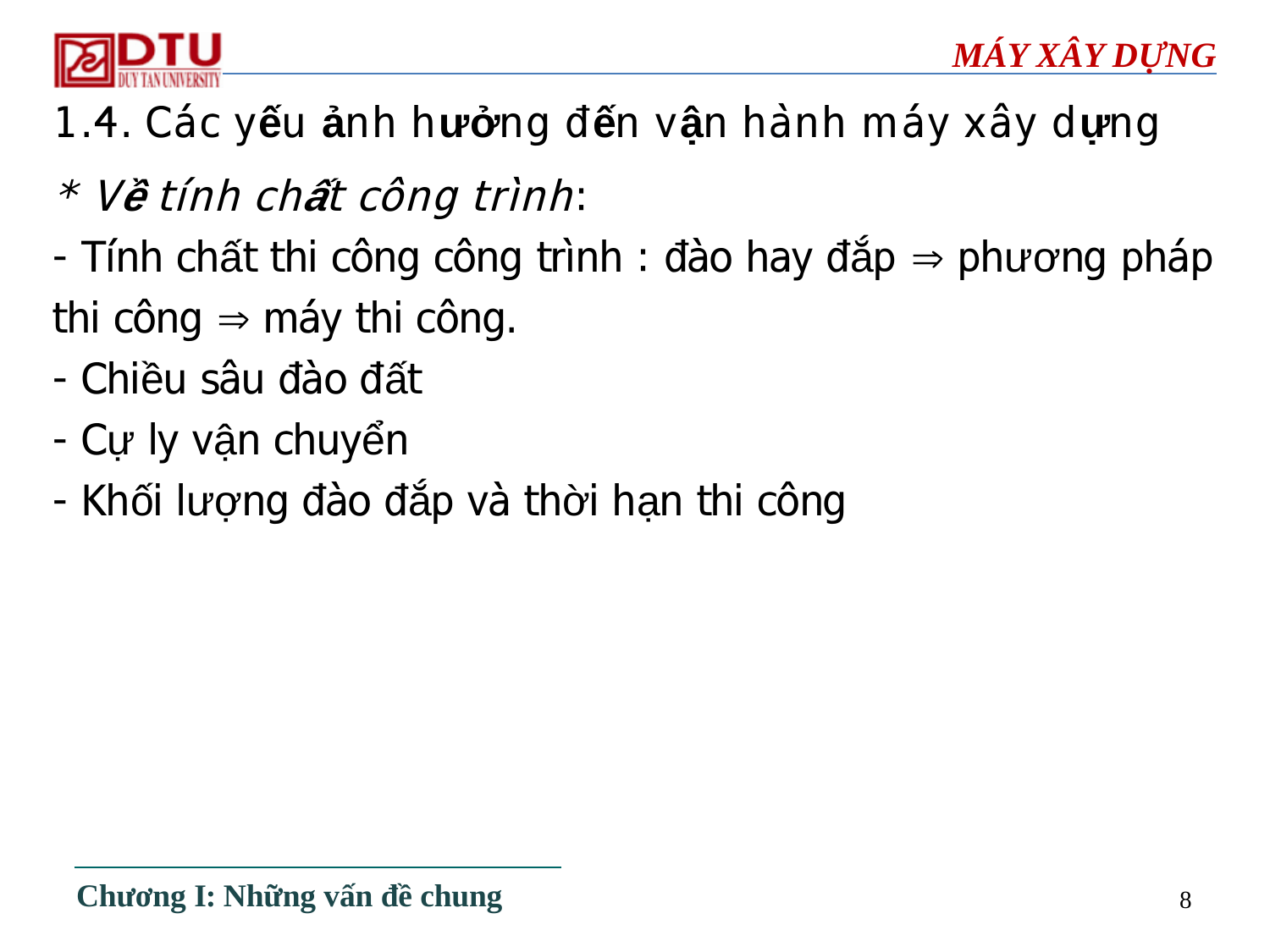

# MÁY XÂY DỰNG
1.4. Các yếu ảnh hưởng đến vận hành máy xây dựng
* Về tính chất công trình:
- Tính chất thi công công trình : đào hay đắp ⇒ phương pháp thi công ⇒ máy thi công.
- Chiều sâu đào đất
- Cự ly vận chuyển
- Khối lượng đào đắp và thời hạn thi công

Chương I: Những vấn đề chung
8